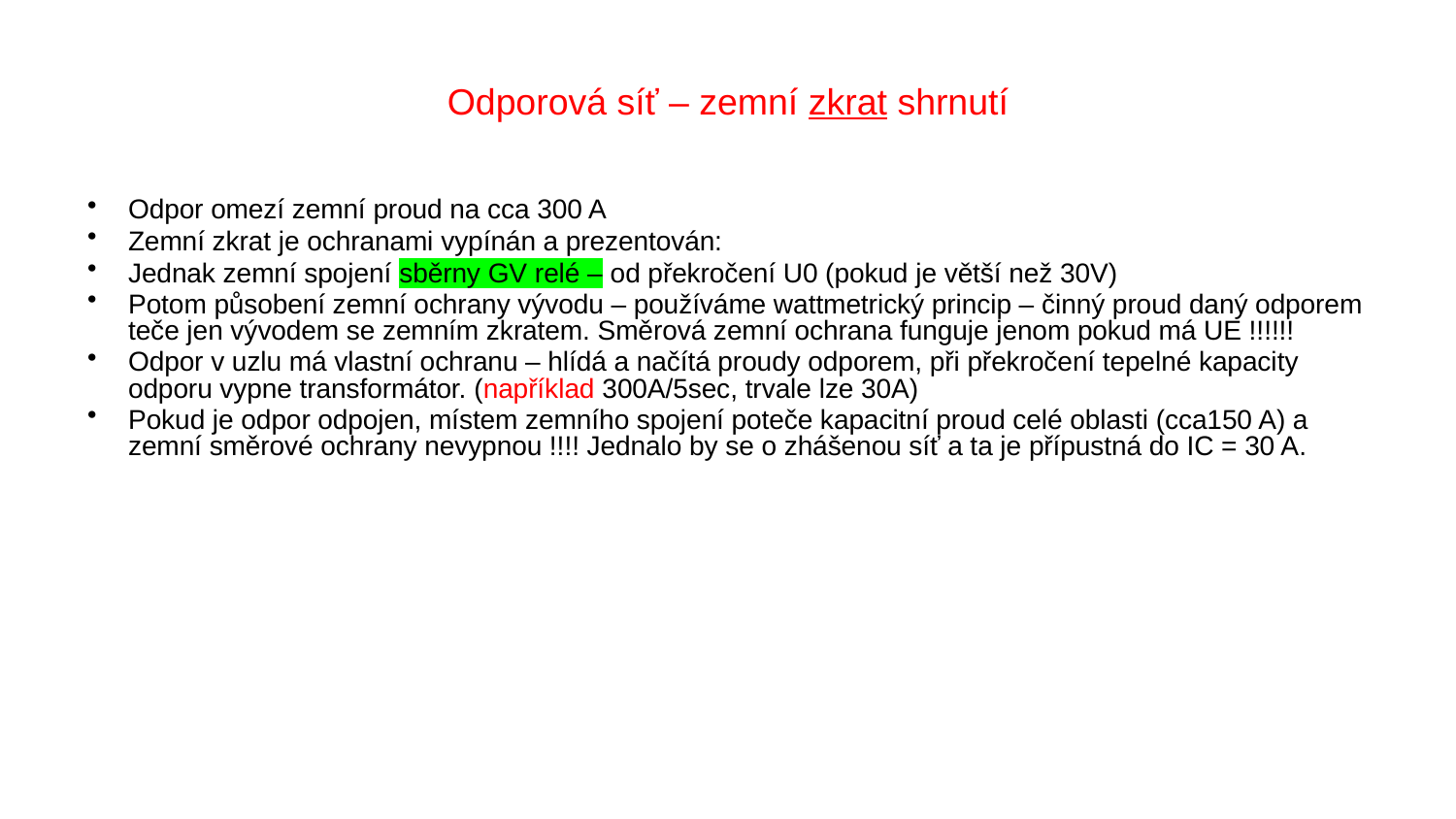

# Odporová síť – zemní zkrat shrnutí
Odpor omezí zemní proud na cca 300 A
Zemní zkrat je ochranami vypínán a prezentován:
Jednak zemní spojení sběrny GV relé – od překročení U0 (pokud je větší než 30V)
Potom působení zemní ochrany vývodu – používáme wattmetrický princip – činný proud daný odporem teče jen vývodem se zemním zkratem. Směrová zemní ochrana funguje jenom pokud má UE !!!!!!
Odpor v uzlu má vlastní ochranu – hlídá a načítá proudy odporem, při překročení tepelné kapacity odporu vypne transformátor. (například 300A/5sec, trvale lze 30A)
Pokud je odpor odpojen, místem zemního spojení poteče kapacitní proud celé oblasti (cca150 A) a zemní směrové ochrany nevypnou !!!! Jednalo by se o zhášenou síť a ta je přípustná do IC = 30 A.